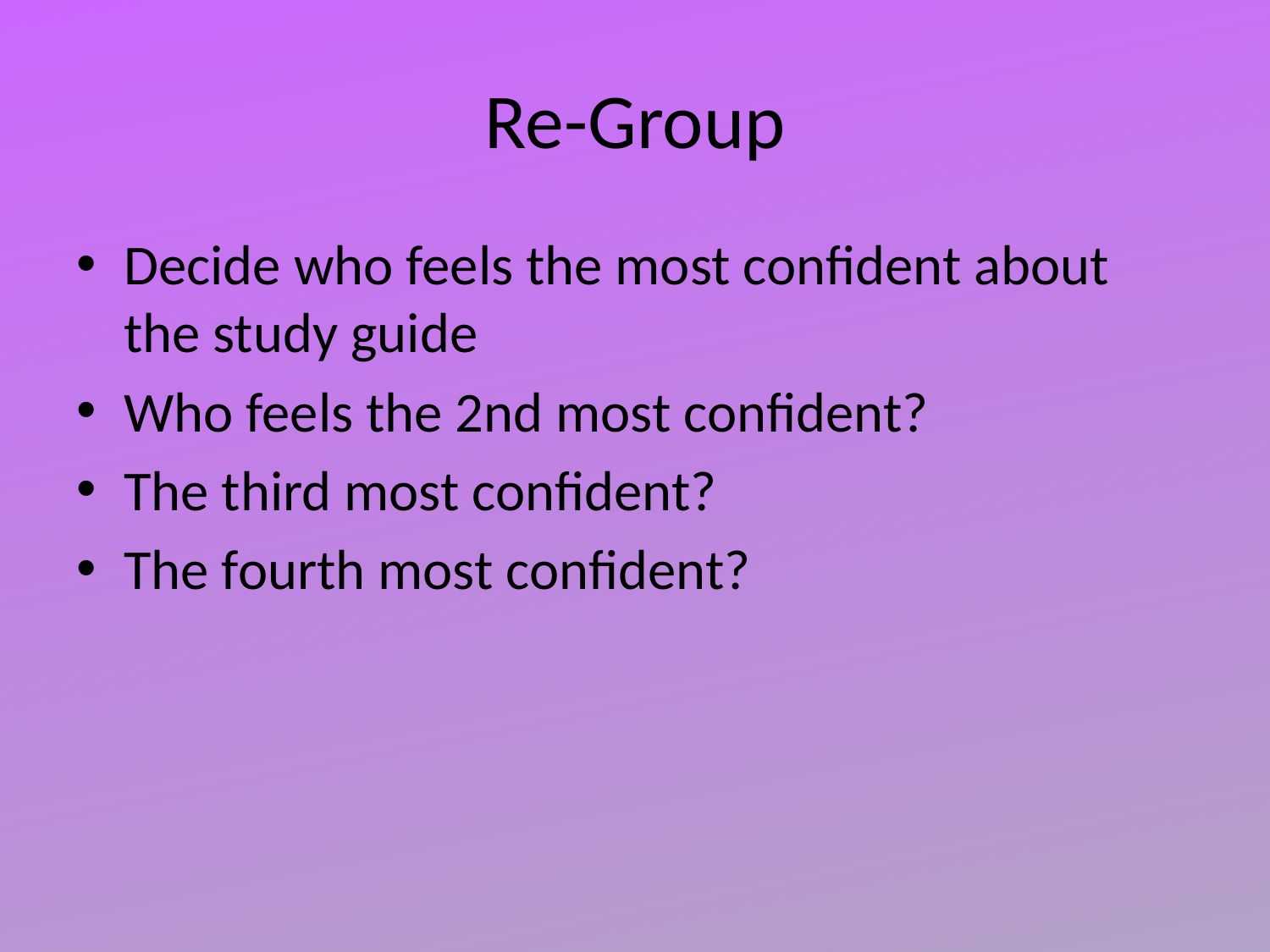

# Re-Group
Decide who feels the most confident about the study guide
Who feels the 2nd most confident?
The third most confident?
The fourth most confident?